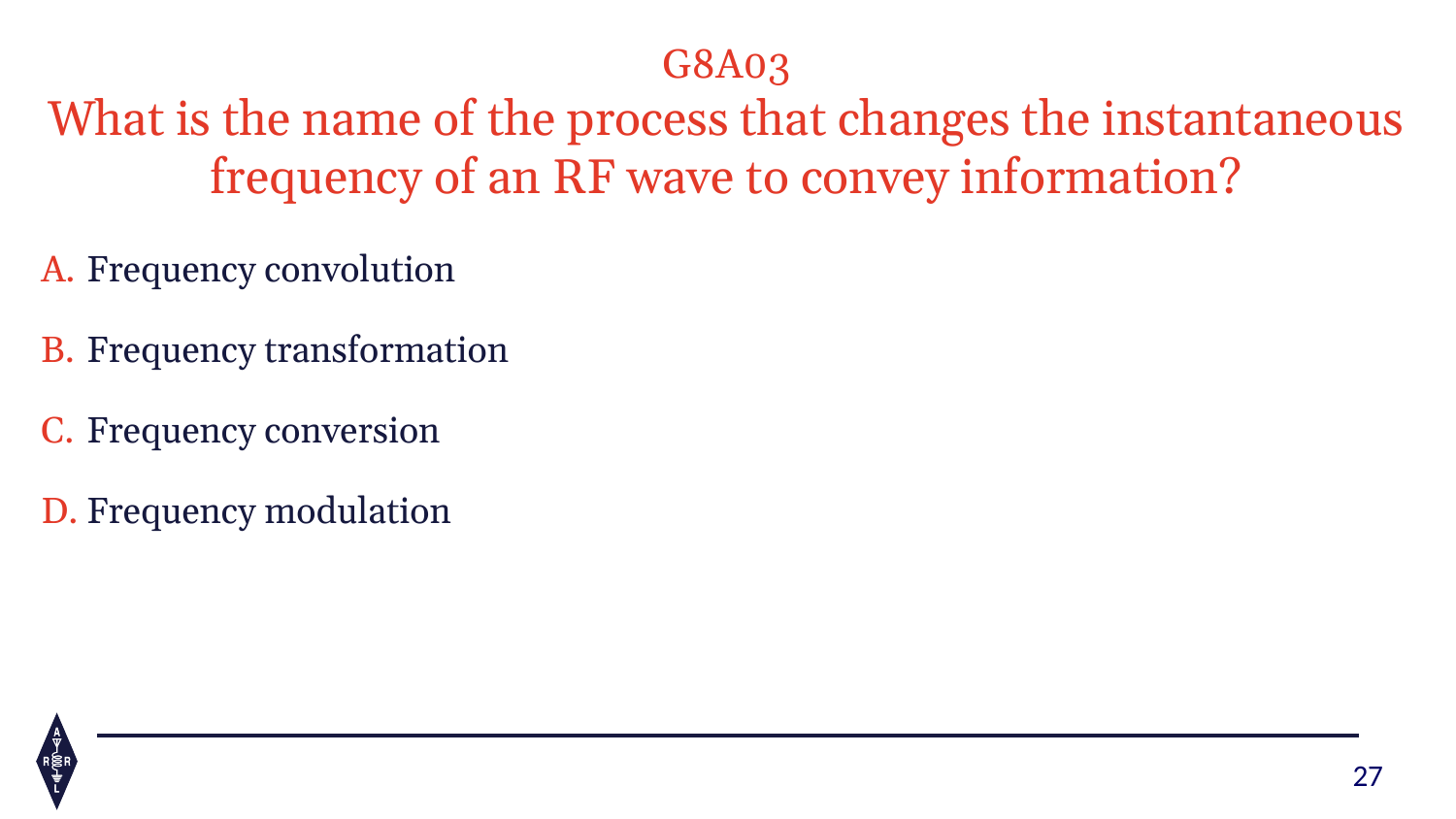

G8A03
What is the name of the process that changes the instantaneous frequency of an RF wave to convey information?
Frequency convolution
Frequency transformation
Frequency conversion
Frequency modulation
27